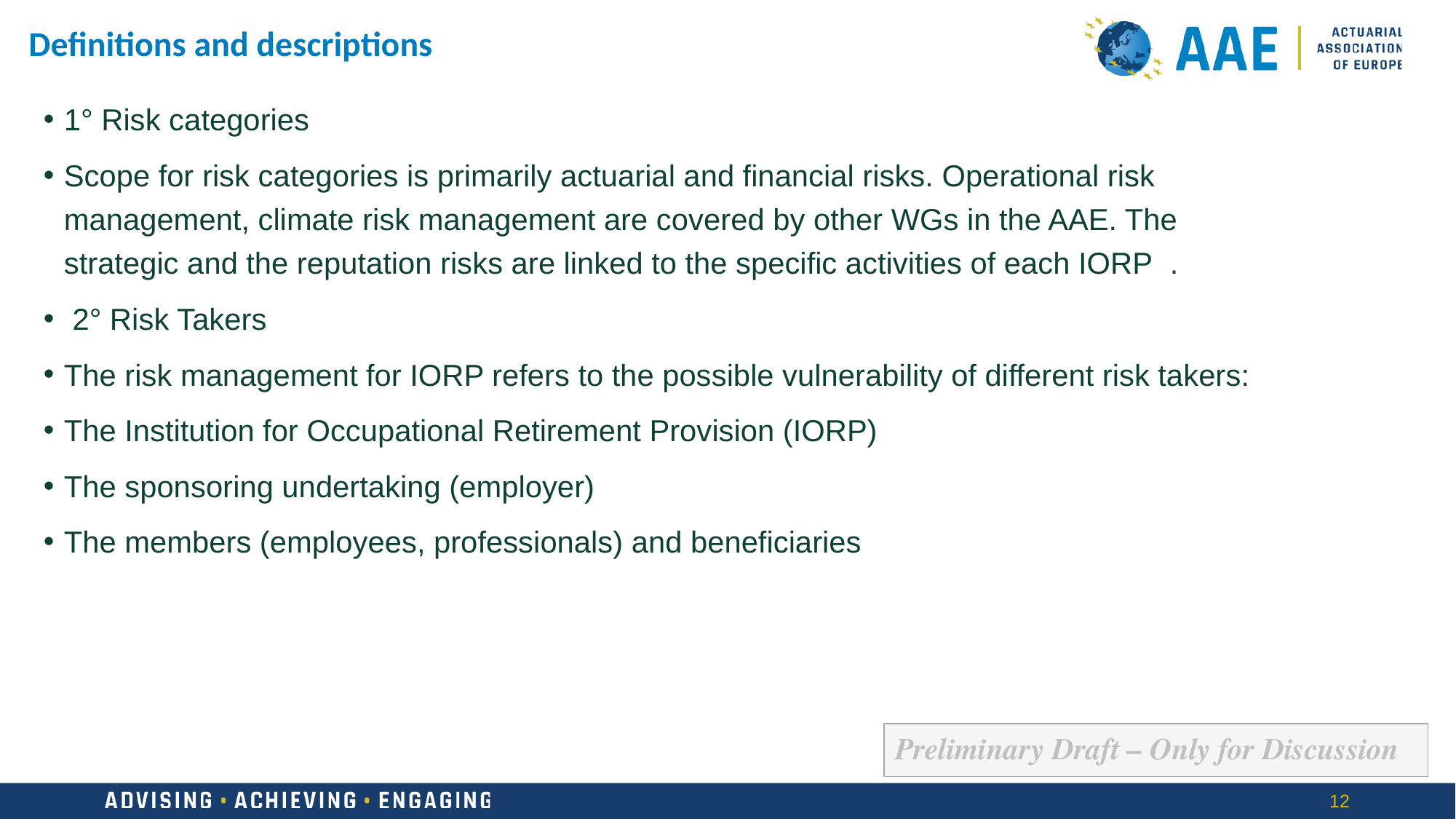

# Definitions and descriptions
1° Risk categories
Scope for risk categories is primarily actuarial and financial risks. Operational risk management, climate risk management are covered by other WGs in the AAE. The strategic and the reputation risks are linked to the specific activities of each IORP  .
 2° Risk Takers
The risk management for IORP refers to the possible vulnerability of different risk takers:
The Institution for Occupational Retirement Provision (IORP)
The sponsoring undertaking (employer)
The members (employees, professionals) and beneficiaries

Preliminary Draft – Only for Discussion
12